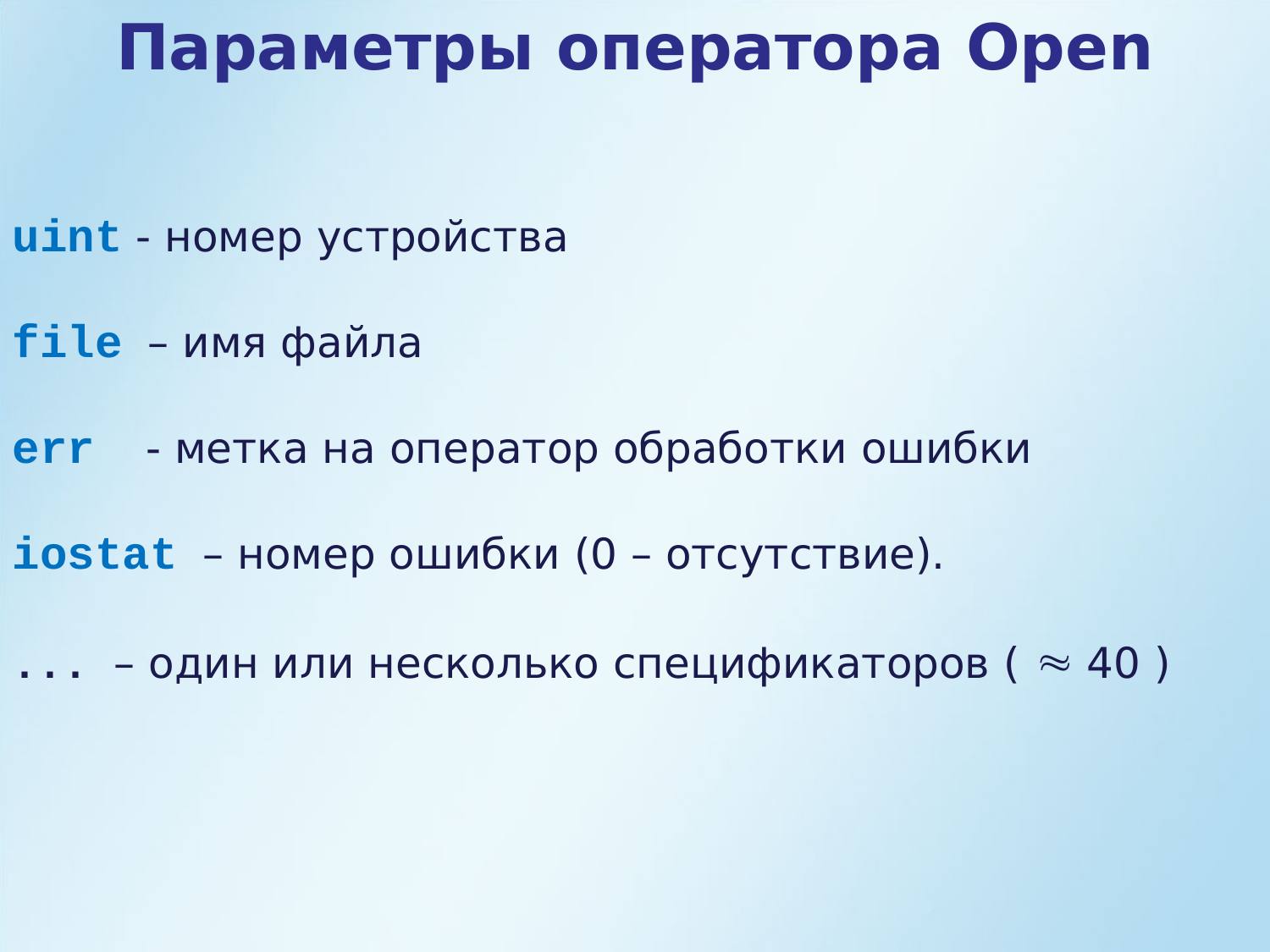

Параметры оператора Open
uint - номер устройства

file – имя файла

err  - метка на оператор обработки ошибки

iostat – номер ошибки (0 – отсутствие).

... – один или несколько спецификаторов ( ≈ 40 )